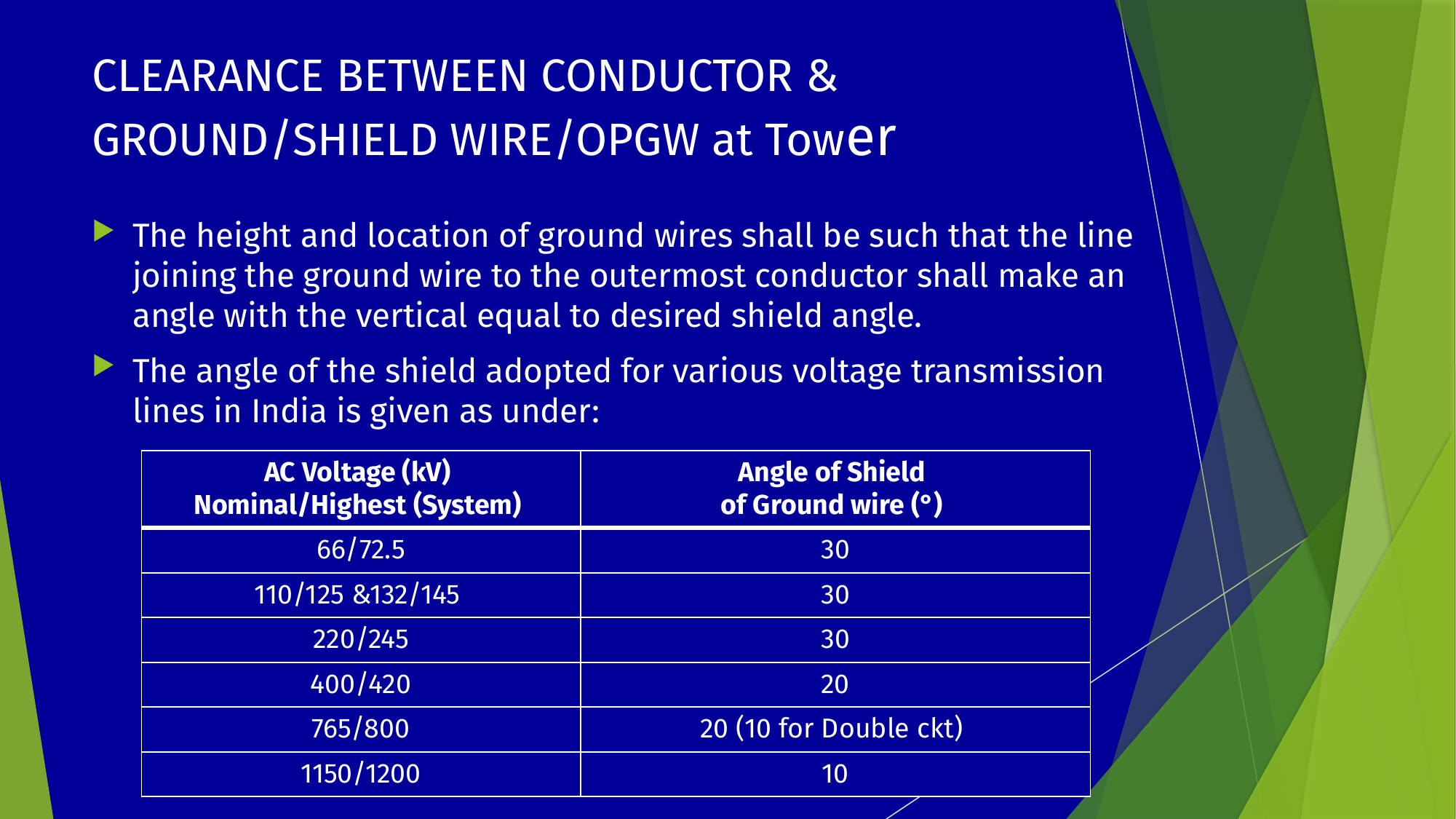

# CLEARANCE BETWEEN CONDUCTOR & GROUND/SHIELD WIRE/OPGW at Tower
The height and location of ground wires shall be such that the line joining the ground wire to the outermost conductor shall make an angle with the vertical equal to desired shield angle.
The angle of the shield adopted for various voltage transmission lines in India is given as under:
| AC Voltage (kV) Nominal/Highest (System) | Angle of Shield of Ground wire (°) |
| --- | --- |
| 66/72.5 | 30 |
| 110/125 &132/145 | 30 |
| 220/245 | 30 |
| 400/420 | 20 |
| 765/800 | 20 (10 for Double ckt) |
| 1150/1200 | 10 |